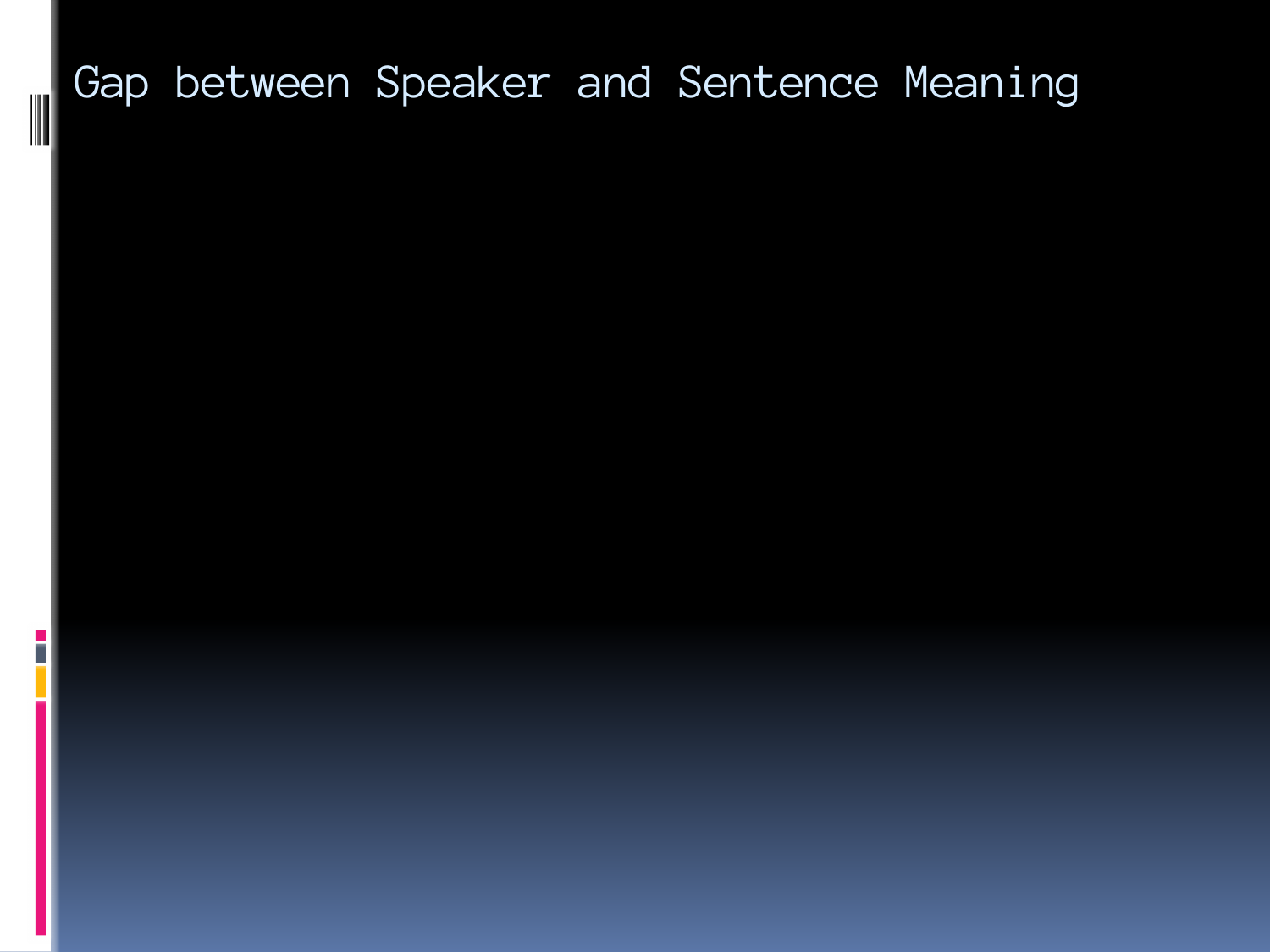

# Gap between Speaker and Sentence Meaning